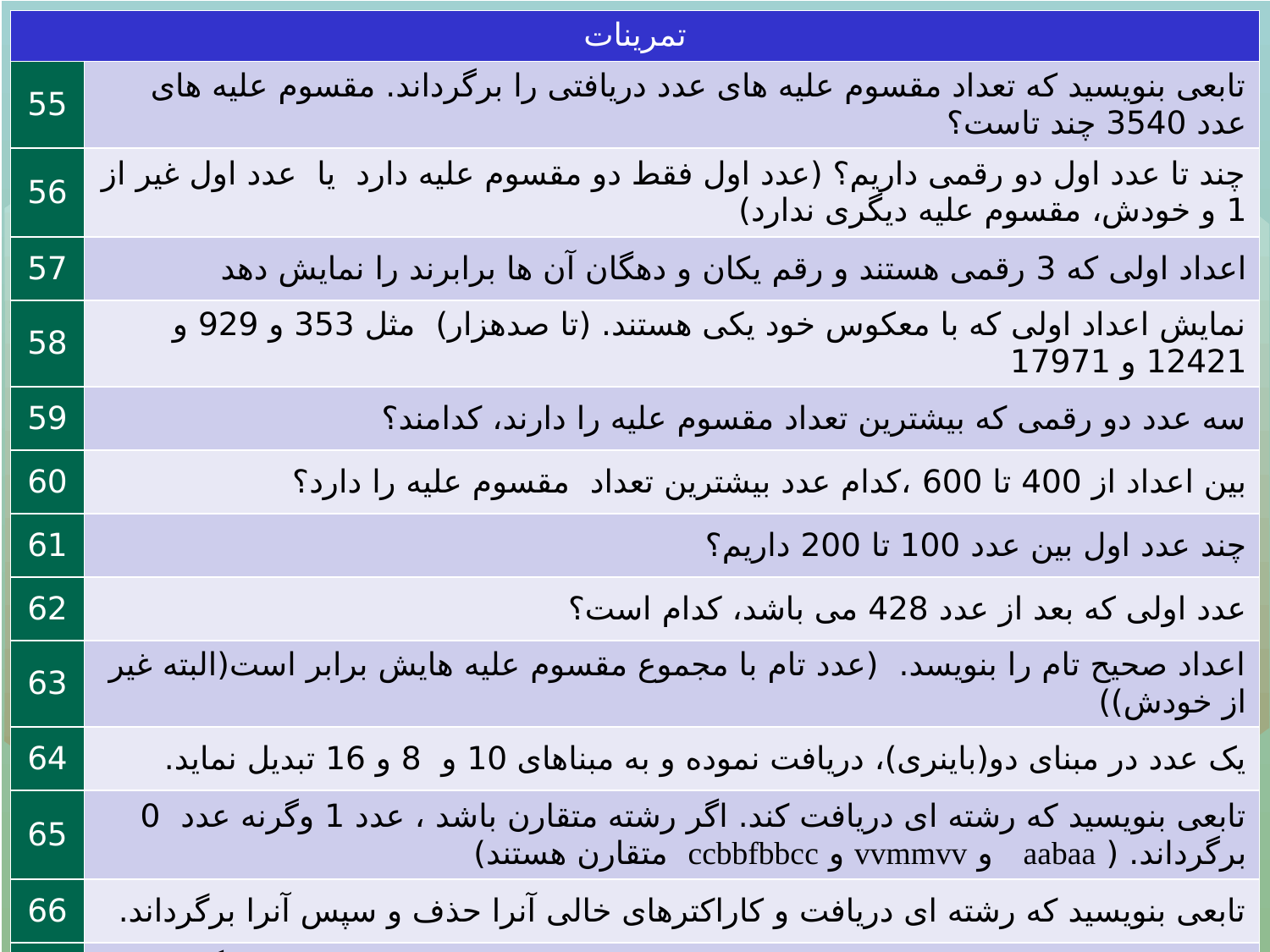

| تمرینات |  |
| --- | --- |
| 55 | تابعی بنویسید که تعداد مقسوم علیه های عدد دریافتی را برگرداند. مقسوم علیه های عدد 3540 چند تاست؟ |
| 56 | چند تا عدد اول دو رقمی داریم؟ (عدد اول فقط دو مقسوم علیه دارد یا عدد اول غیر از 1 و خودش، مقسوم علیه دیگری ندارد) |
| 57 | اعداد اولی که 3 رقمی هستند و رقم یکان و دهگان آن ها برابرند را نمایش دهد |
| 58 | نمایش اعداد اولی که با معکوس خود یکی هستند. (تا صدهزار) مثل 353 و 929 و 12421 و 17971 |
| 59 | سه عدد دو رقمی که بیشترین تعداد مقسوم علیه را دارند، کدامند؟ |
| 60 | بین اعداد از 400 تا 600 ،کدام عدد بیشترین تعداد مقسوم عليه را دارد؟ |
| 61 | چند عدد اول بین عدد 100 تا 200 داریم؟ |
| 62 | عدد اولی که بعد از عدد 428 می باشد، کدام است؟ |
| 63 | اعداد صحیح تام را بنویسد. (عدد تام با مجموع مقسوم علیه هایش برابر است(البته غیر از خودش)) |
| 64 | یک عدد در مبنای دو(باینری)، دریافت نموده و به مبناهای 10 و 8 و 16 تبدیل نماید. |
| 65 | تابعی بنویسید که رشته ای دریافت کند. اگر رشته متقارن باشد ، عدد 1 وگرنه عدد 0 برگرداند. ( aabaa و vvmmvv و ccbbfbbcc متقارن هستند) |
| 66 | تابعی بنویسید که رشته ای دریافت و کاراکترهای خالی آنرا حذف و سپس آنرا برگرداند. |
| 67 | مجموع اعداد اول از 1 تا ده میلیون. چقدر زمان برد؟ تا صد میلیون چطور؟ الگوریتم بهتری استفاده کنید. |